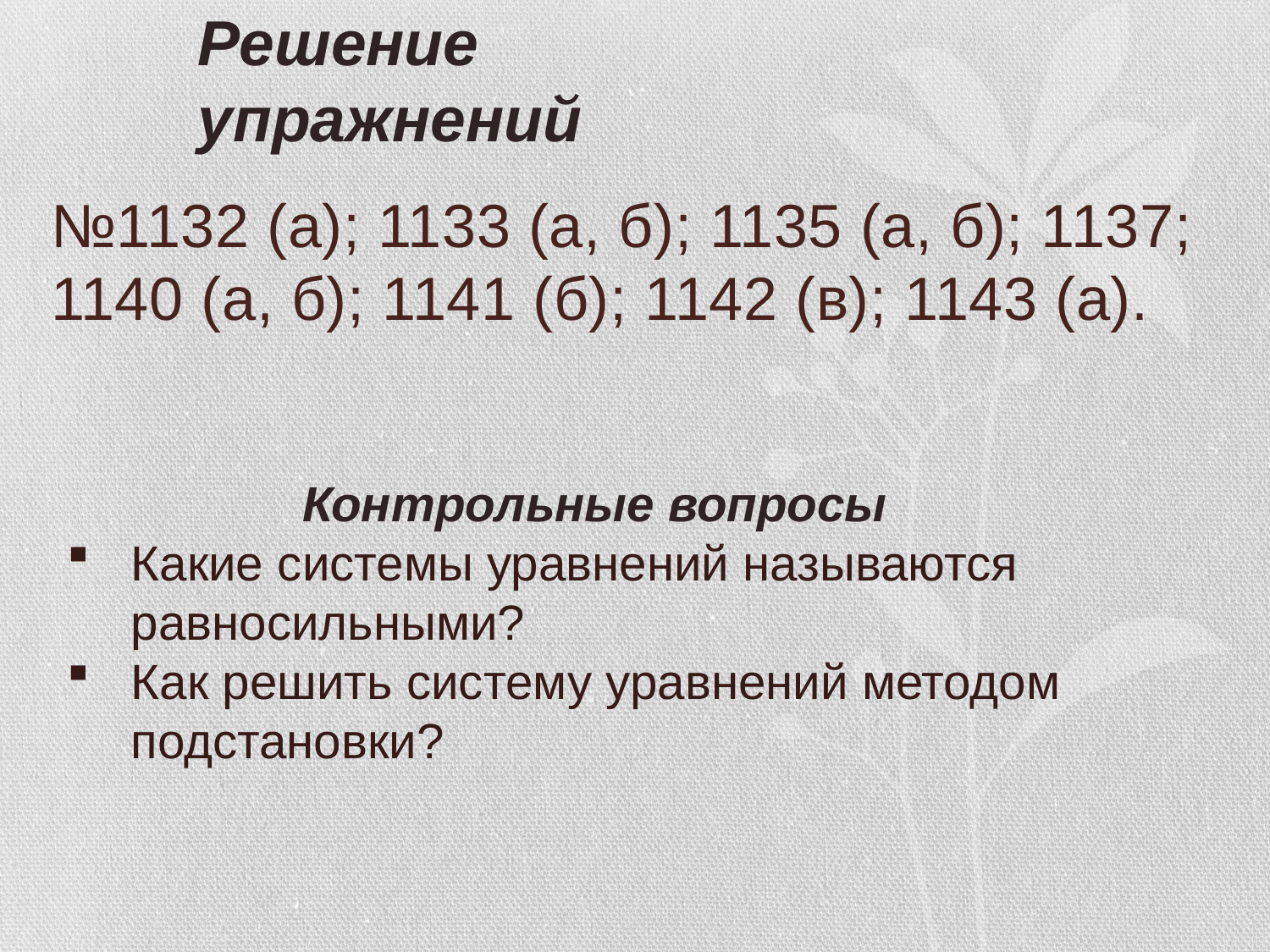

# Решение упражнений
№1132 (а); 1133 (а, б); 1135 (а, б); 1137; 1140 (а, б); 1141 (б); 1142 (в); 1143 (а).

Контрольные вопросы
Какие системы уравнений называются равносильными?
Как решить систему уравнений методом подстановки?